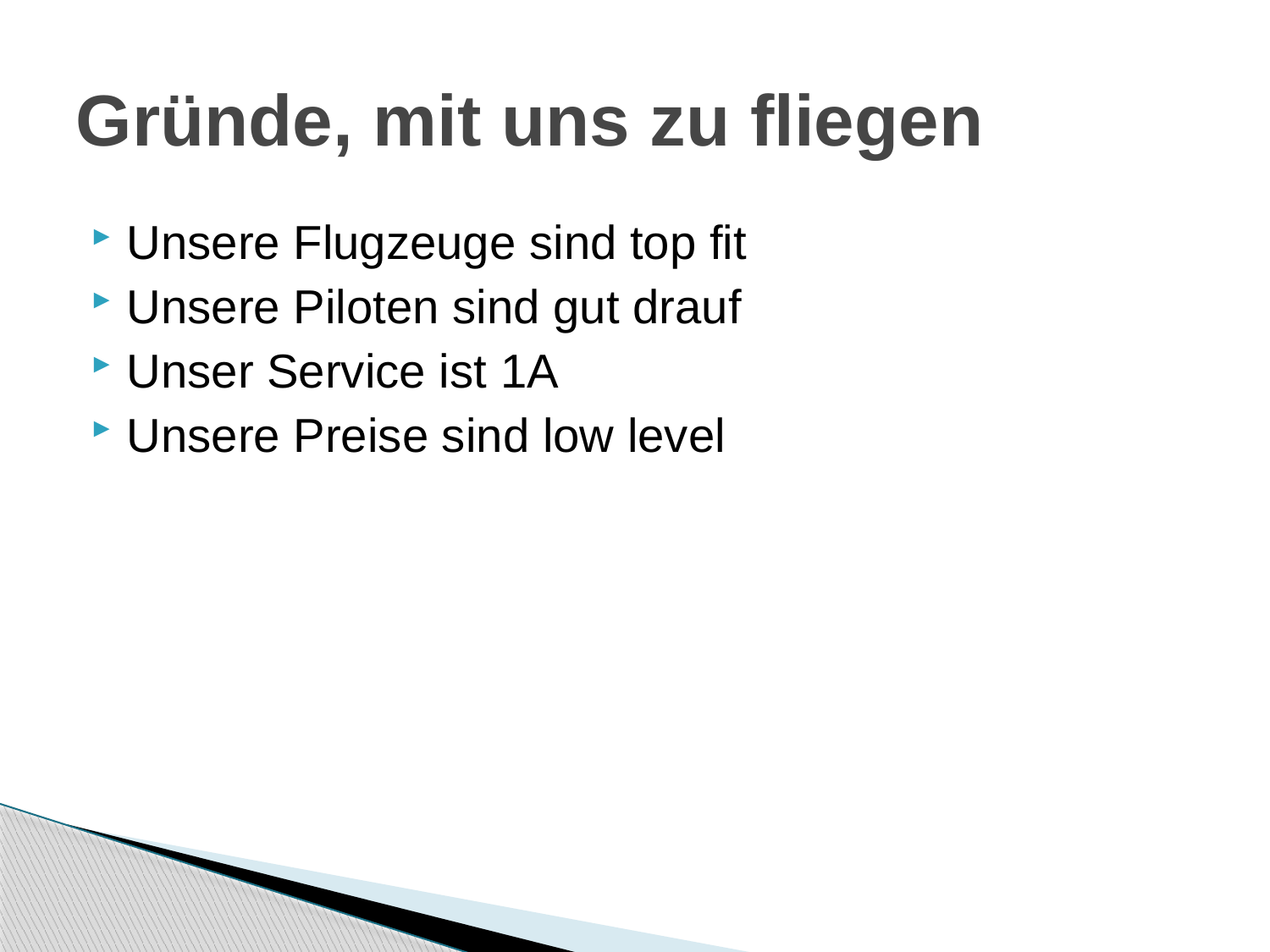

# Gründe, mit uns zu fliegen
Unsere Flugzeuge sind top fit
Unsere Piloten sind gut drauf
Unser Service ist 1A
Unsere Preise sind low level